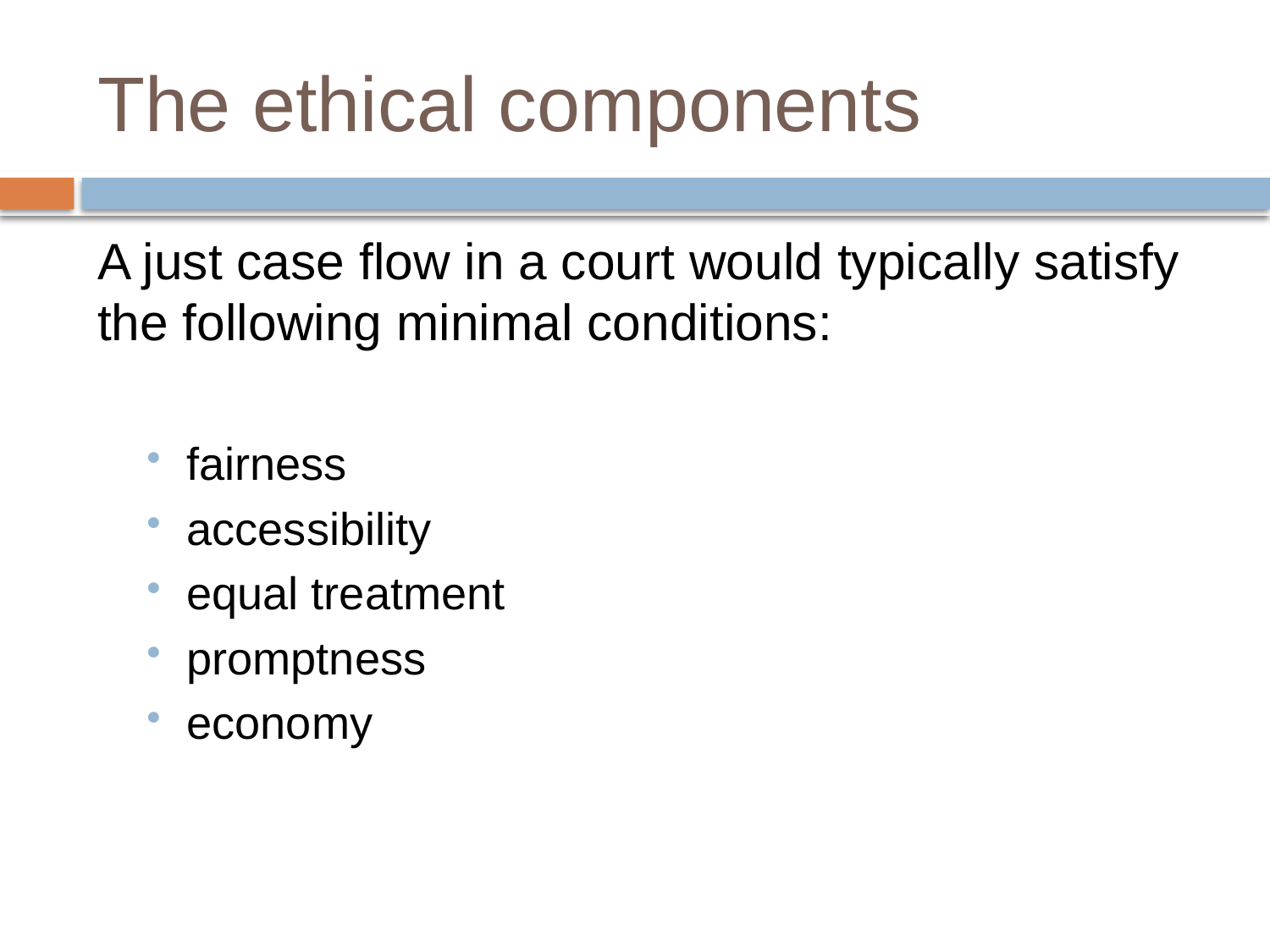

# The ethical components
A just case flow in a court would typically satisfy the following minimal conditions:

fairness
accessibility
equal treatment
promptness
economy